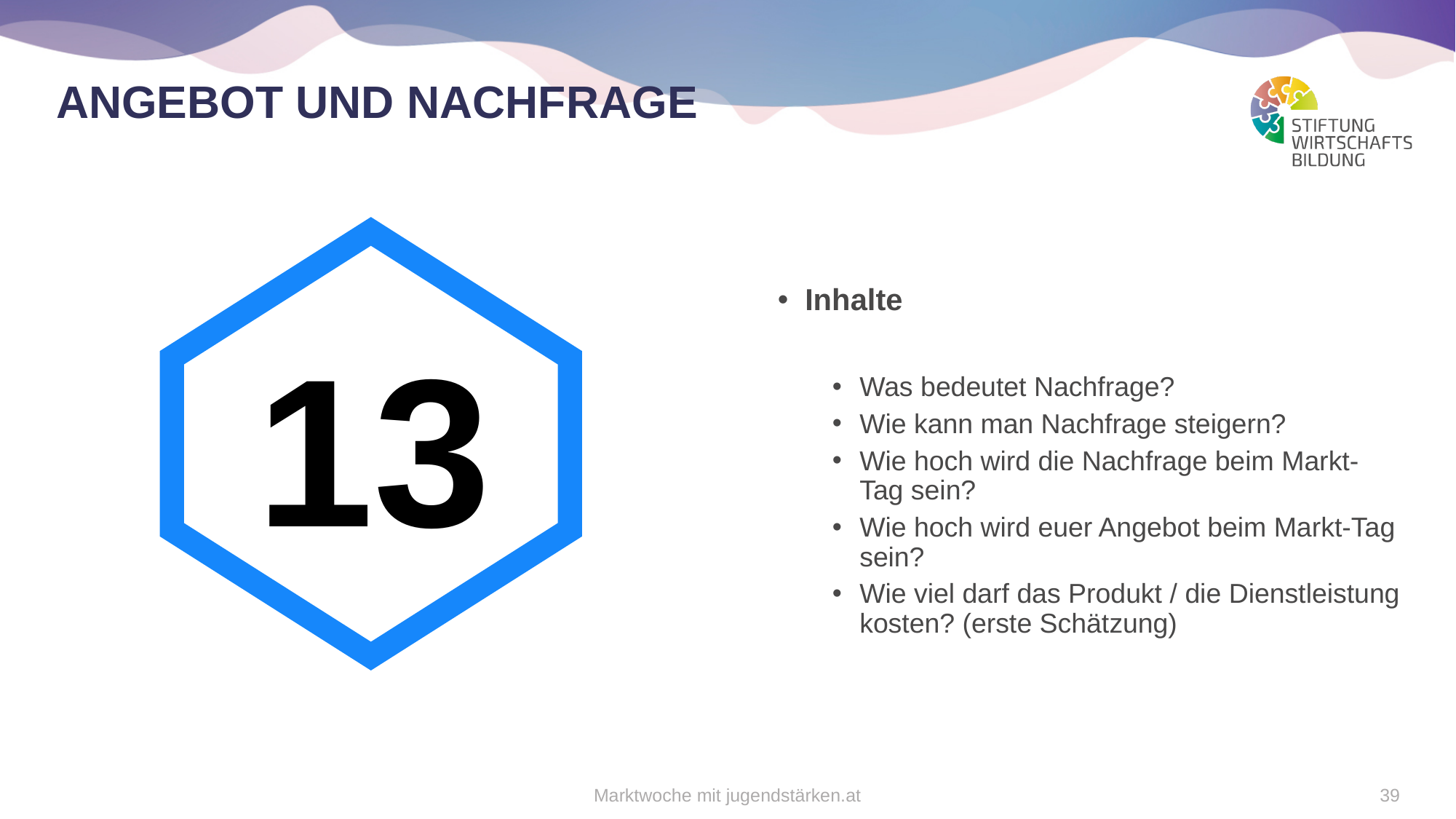

# Angebot und nachfrage

13
Inhalte

Was bedeutet Nachfrage?
Wie kann man Nachfrage steigern?
Wie hoch wird die Nachfrage beim Markt-Tag sein?
Wie hoch wird euer Angebot beim Markt-Tag sein?
Wie viel darf das Produkt / die Dienstleistung kosten? (erste Schätzung)
Marktwoche mit jugendstärken.at
39